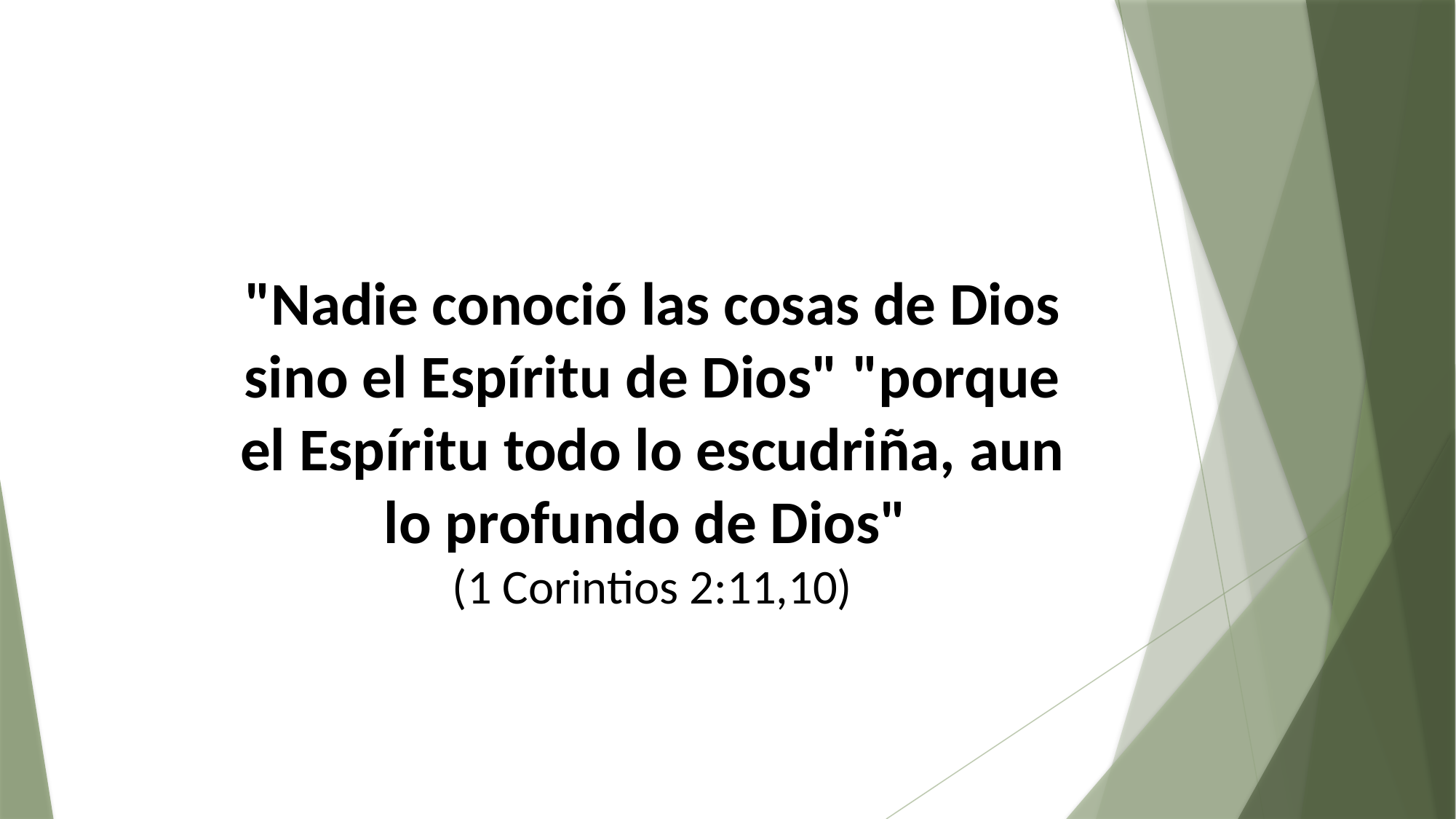

"Nadie conoció las cosas de Dios sino el Espíritu de Dios" "porque el Espíritu todo lo escudriña, aun lo profundo de Dios"
(1 Corintios 2:11,10)